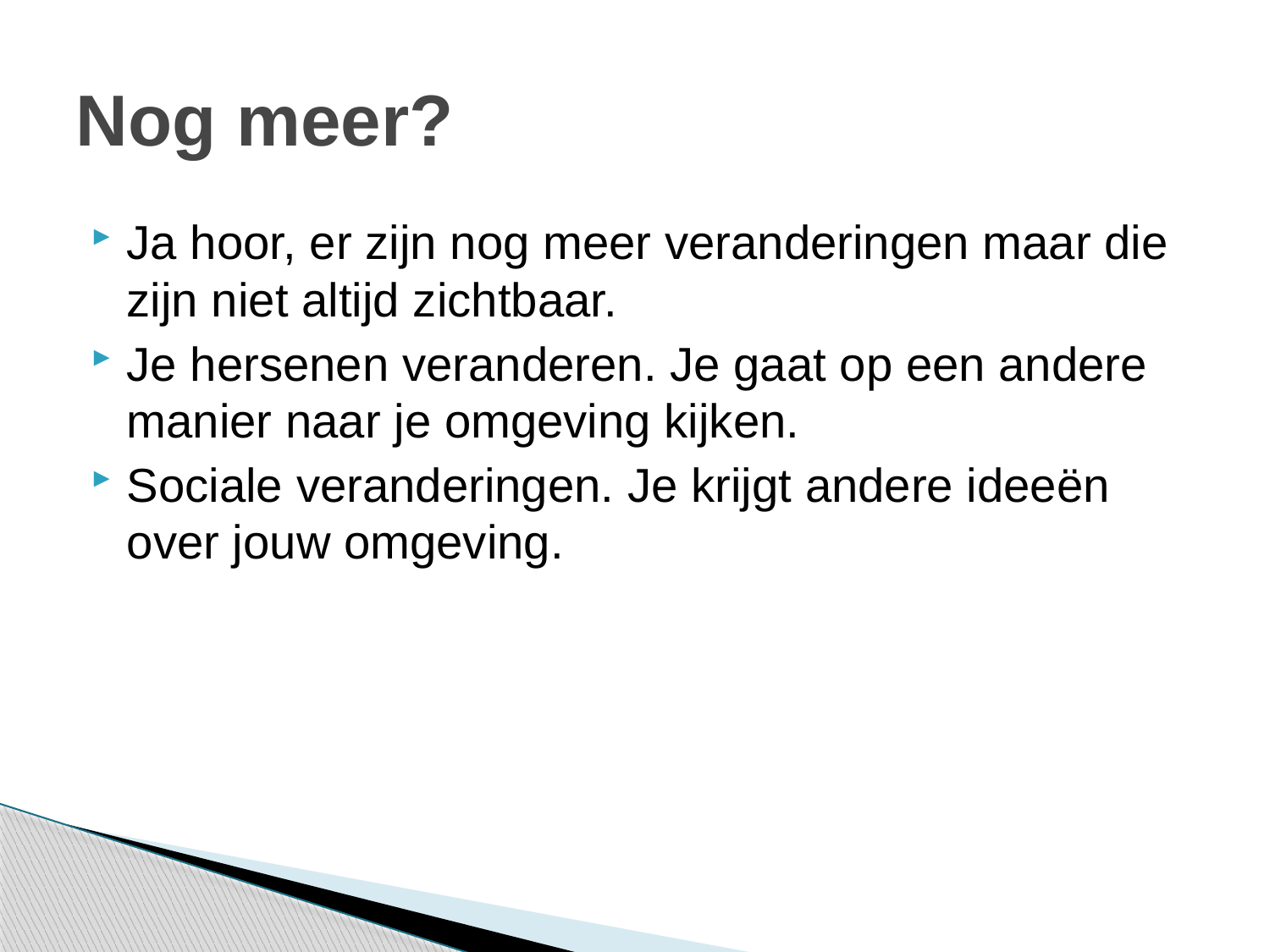

# Nog meer?
Ja hoor, er zijn nog meer veranderingen maar die zijn niet altijd zichtbaar.
Je hersenen veranderen. Je gaat op een andere manier naar je omgeving kijken.
Sociale veranderingen. Je krijgt andere ideeën over jouw omgeving.